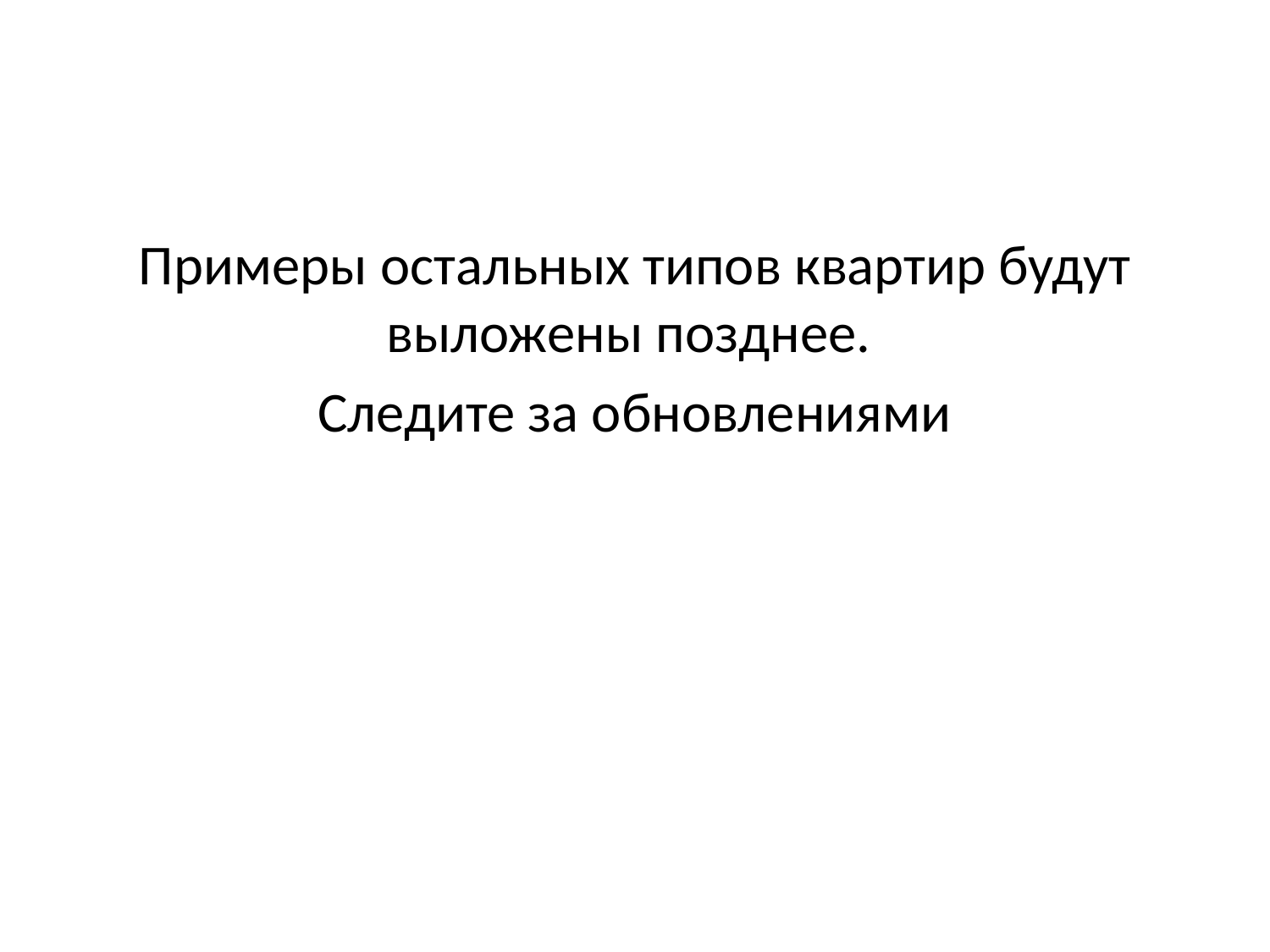

Примеры остальных типов квартир будут выложены позднее.
Следите за обновлениями